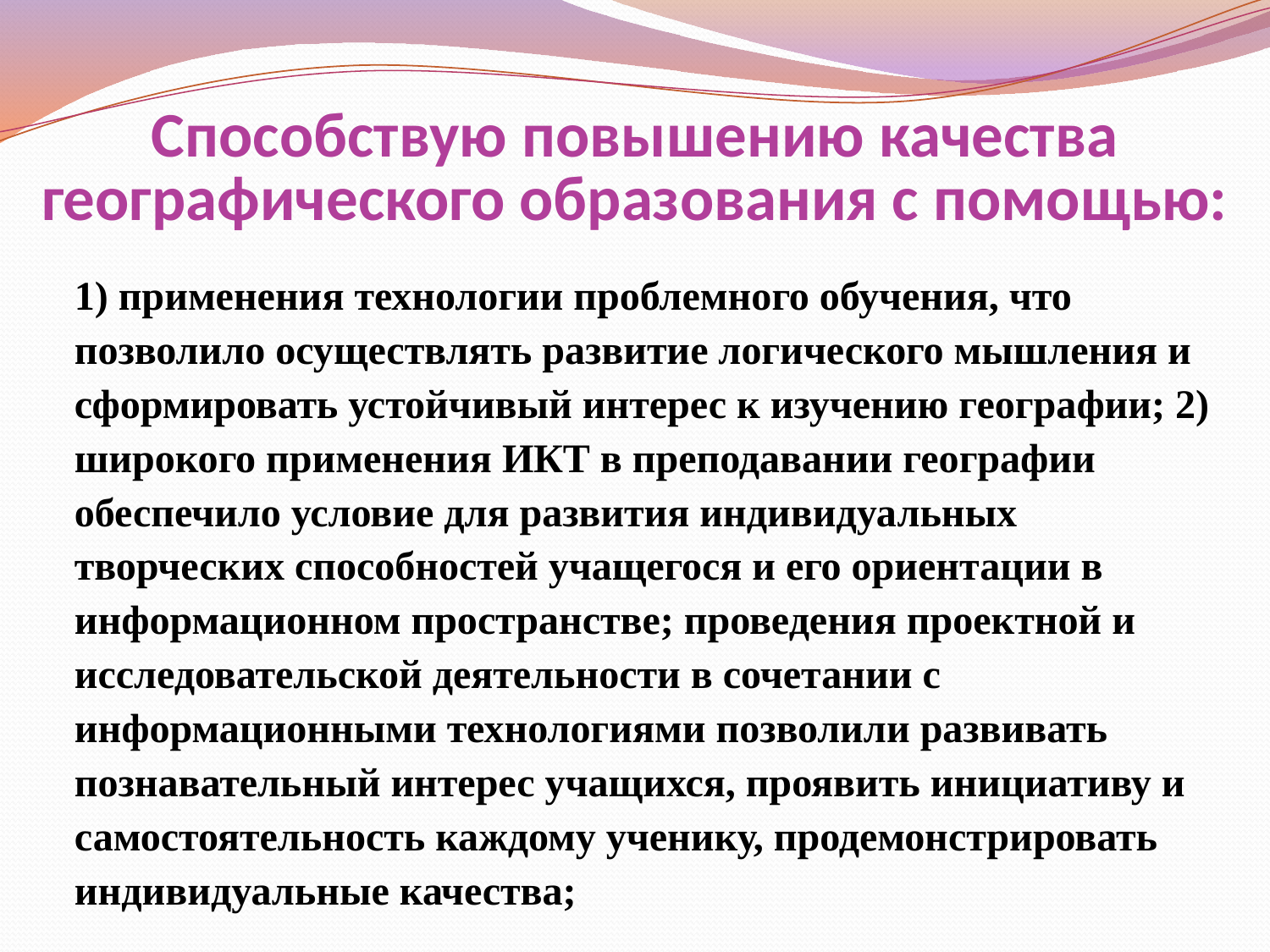

# Способствую повышению качества географического образования с помощью:

	1) применения технологии проблемного обучения, что позволило осуществлять развитие логического мышления и сформировать устойчивый интерес к изучению географии; 2) широкого применения ИКТ в преподавании географии обеспечило условие для развития индивидуальных творческих способностей учащегося и его ориентации в информационном пространстве; проведения проектной и исследовательской деятельности в сочетании с информационными технологиями позволили развивать познавательный интерес учащихся, проявить инициативу и самостоятельность каждому ученику, продемонстрировать индивидуальные качества;